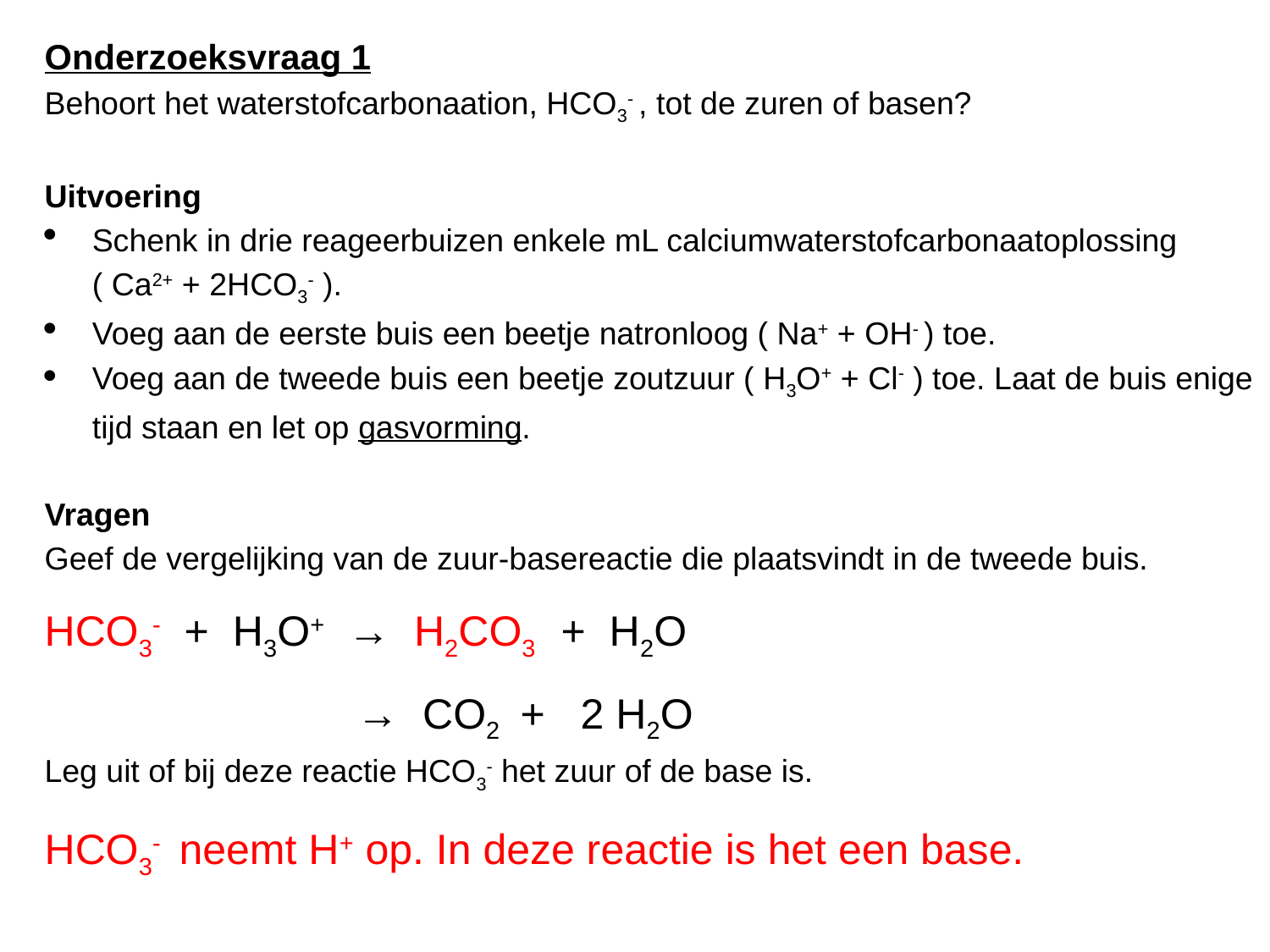

Onderzoeksvraag 1
Behoort het waterstofcarbonaation, HCO3- , tot de zuren of basen?

Uitvoering
Schenk in drie reageerbuizen enkele mL calciumwaterstofcarbonaatoplossing        ( Ca2+ + 2HCO3- ).
Voeg aan de eerste buis een beetje natronloog ( Na+ + OH- ) toe.
Voeg aan de tweede buis een beetje zoutzuur ( H3O+ + Cl- ) toe. Laat de buis enige tijd staan en let op gasvorming.

Vragen
Geef de vergelijking van de zuur-basereactie die plaatsvindt in de tweede buis.

HCO3-  +  H3O+  →  H2CO3   +  H2O
                          →  CO2   +   2 H2O
Leg uit of bij deze reactie HCO3- het zuur of de base is.

HCO3-  neemt H+ op. In deze reactie is het een base.